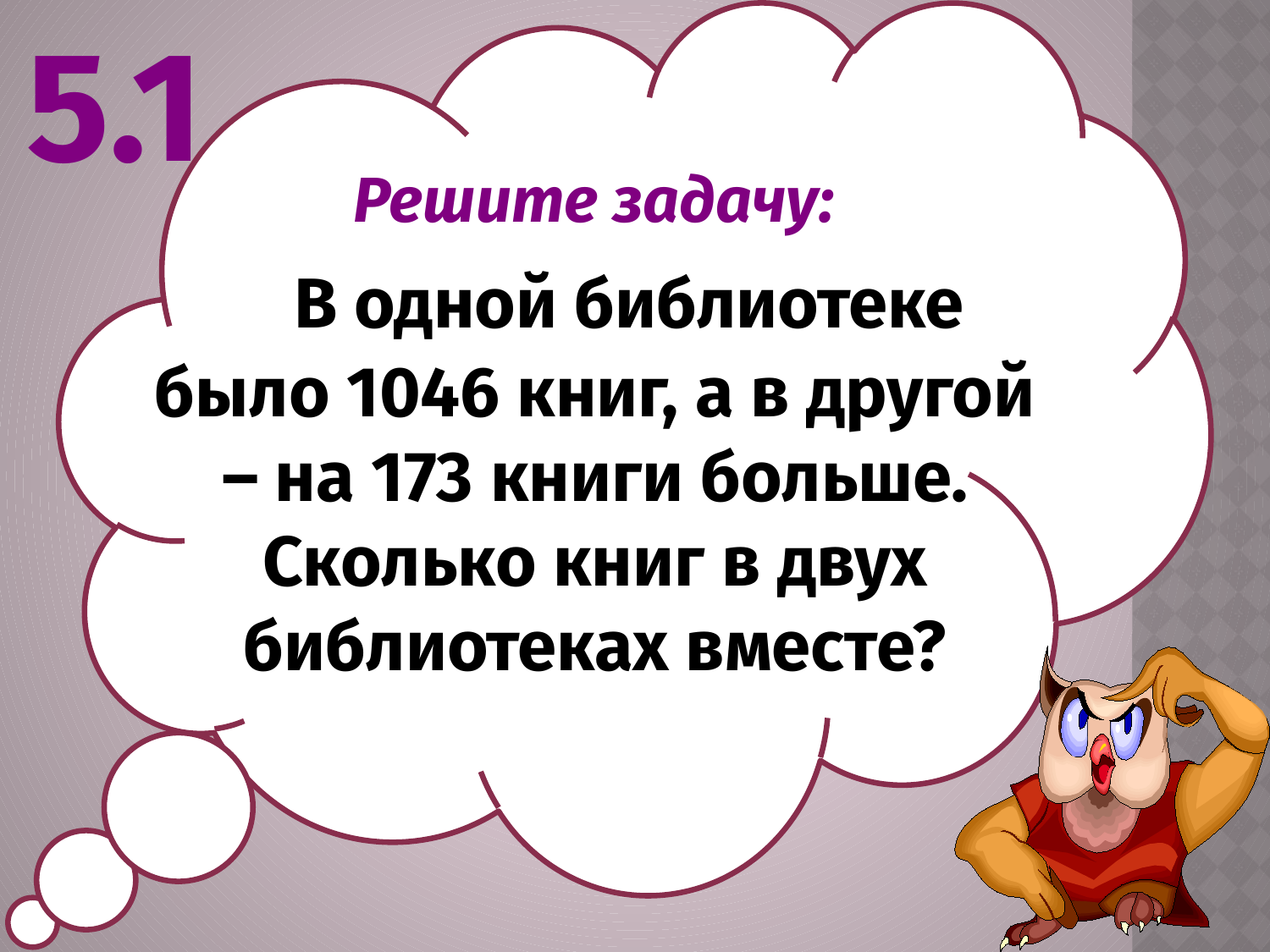

5.1
Решите задачу:

   В одной библиотеке было 1046 книг, а в другой – на 173 книги больше. Сколько книг в двух библиотеках вместе?